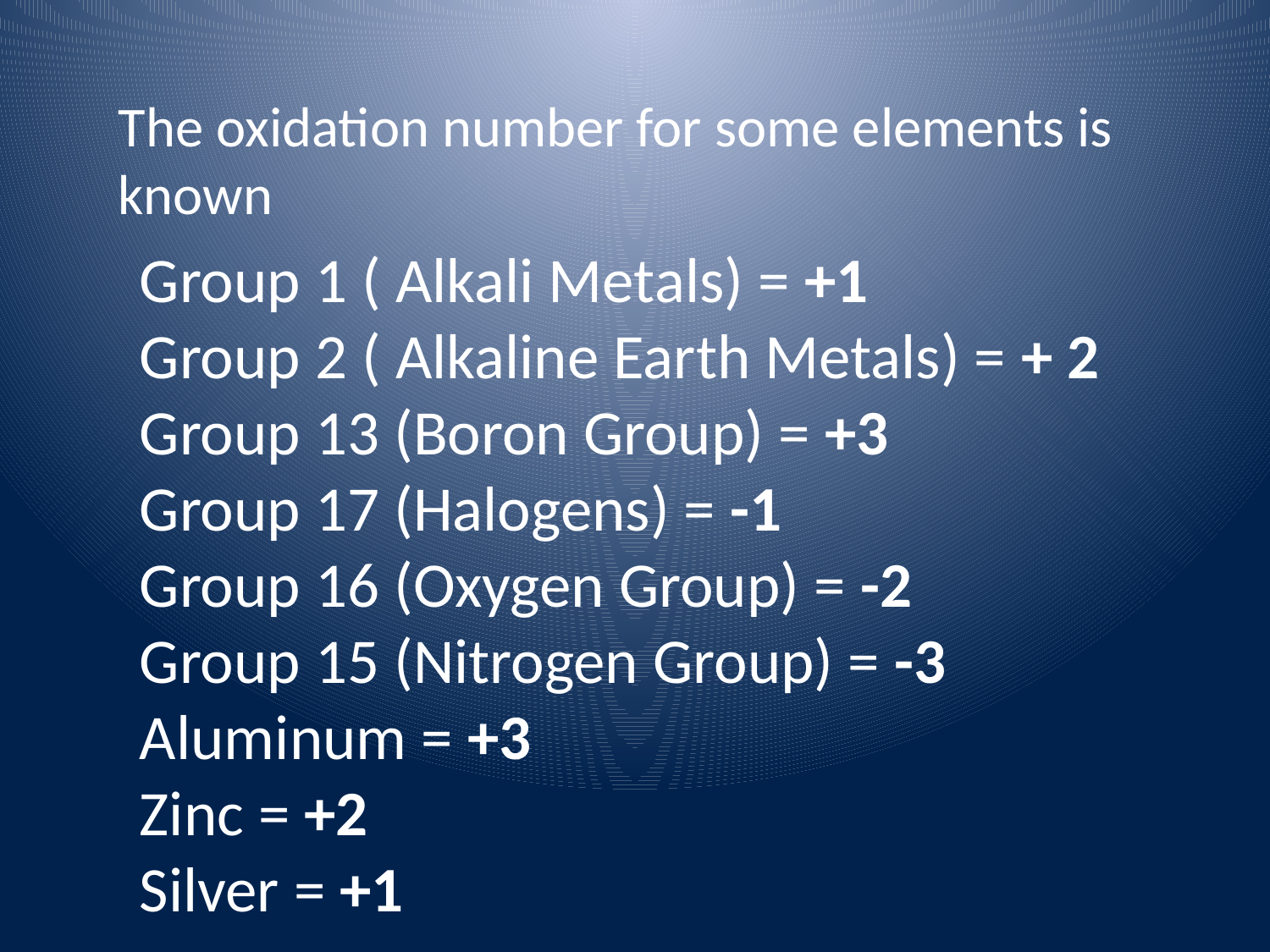

The oxidation number for some elements is known
	Group 1 ( Alkali Metals) = +1
	Group 2 ( Alkaline Earth Metals) = + 2
	Group 13 (Boron Group) = +3
	Group 17 (Halogens) = -1
	Group 16 (Oxygen Group) = -2
	Group 15 (Nitrogen Group) = -3
	Aluminum = +3
	Zinc = +2
	Silver = +1